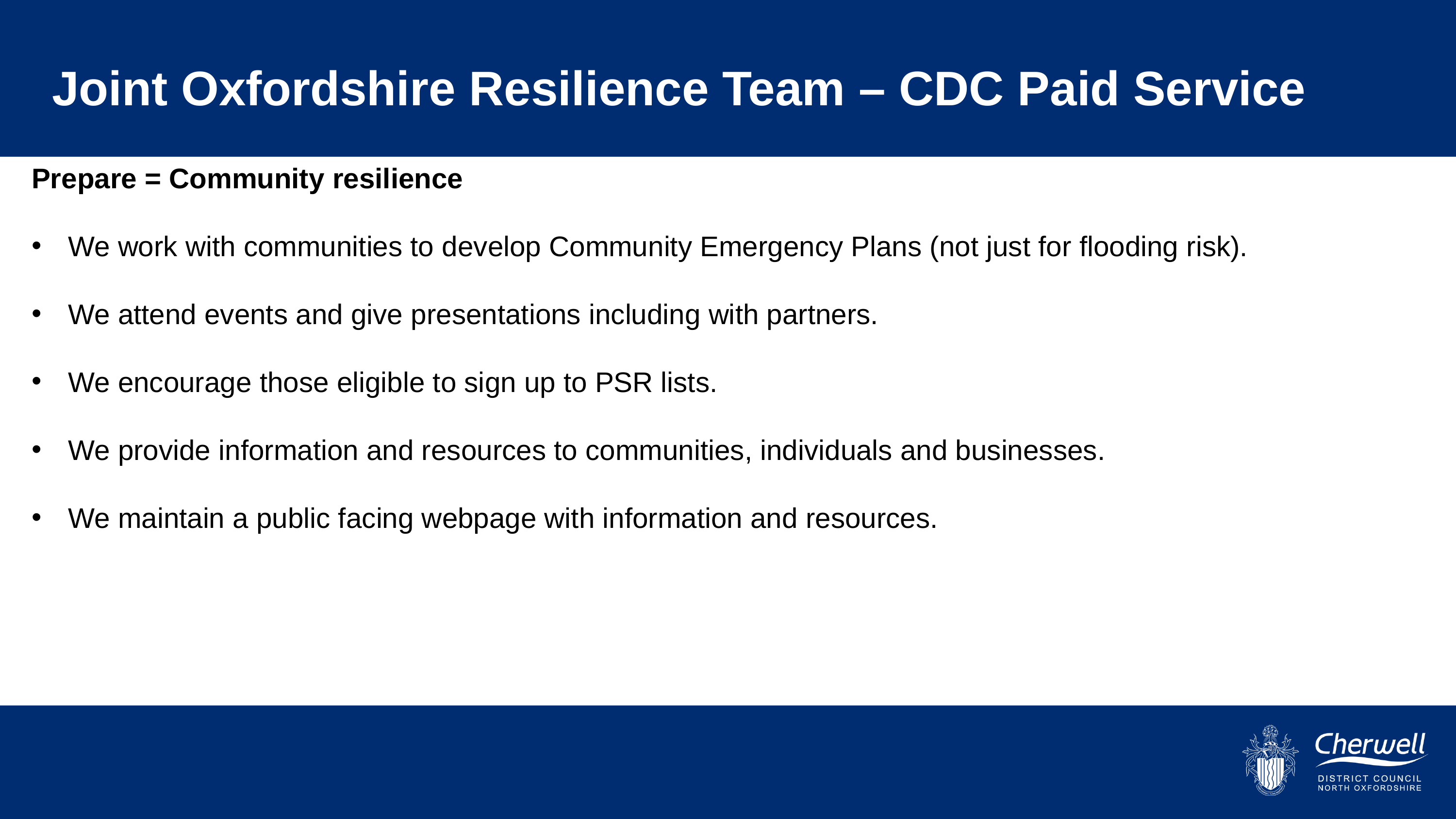

Joint Oxfordshire Resilience Team – CDC Paid Service
Prepare = Community resilience

We work with communities to develop Community Emergency Plans (not just for flooding risk).

We attend events and give presentations including with partners.

We encourage those eligible to sign up to PSR lists.

We provide information and resources to communities, individuals and businesses.

We maintain a public facing webpage with information and resources.